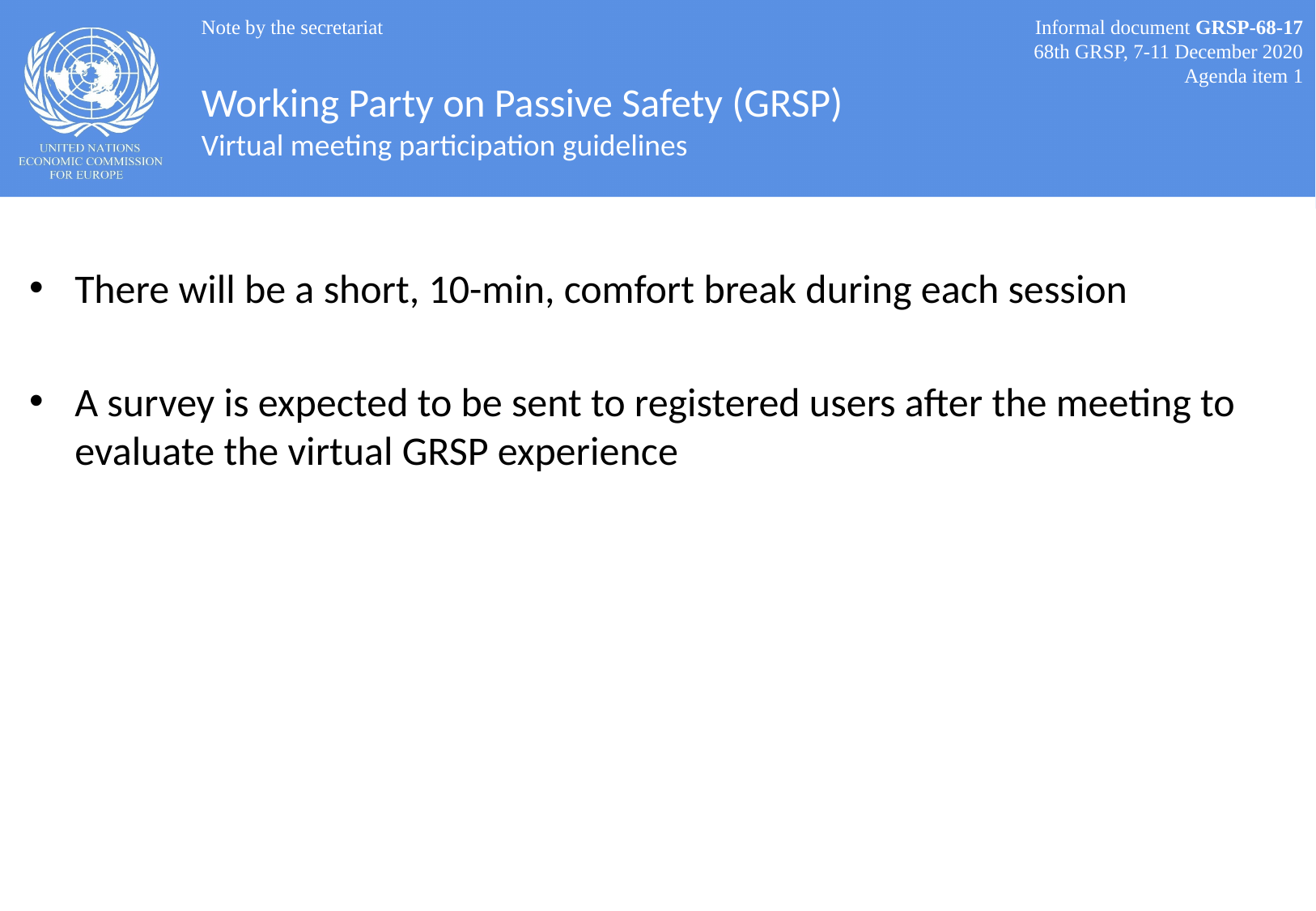

Note by the secretariat
Informal document GRSP-68-17
68th GRSP, 7-11 December 2020
Agenda item 1
Working Party on Passive Safety (GRSP)
Virtual meeting participation guidelines

There will be a short, 10-min, comfort break during each session

A survey is expected to be sent to registered users after the meeting to evaluate the virtual GRSP experience